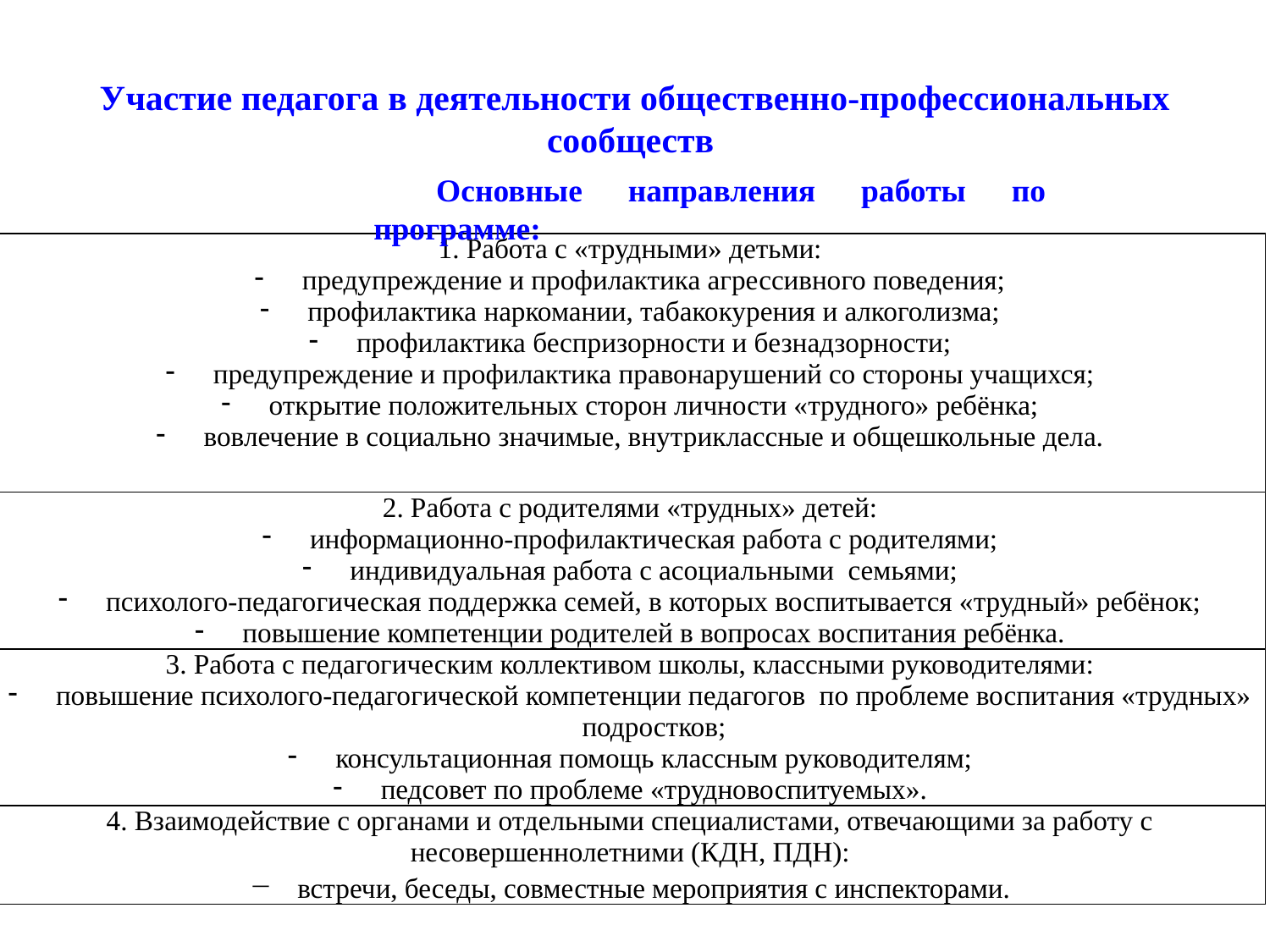

# Участие педагога в деятельности общественно-профессиональных сообществ
Основные направления работы по программе:
| 1. Работа с «трудными» детьми: предупреждение и профилактика агрессивного поведения; профилактика наркомании, табакокурения и алкоголизма; профилактика беспризорности и безнадзорности; предупреждение и профилактика правонарушений со стороны учащихся; открытие положительных сторон личности «трудного» ребёнка; вовлечение в социально значимые, внутриклассные и общешкольные дела. |
| --- |
| 2. Работа с родителями «трудных» детей: информационно-профилактическая работа с родителями; индивидуальная работа с асоциальными  семьями; психолого-педагогическая поддержка семей, в которых воспитывается «трудный» ребёнок; повышение компетенции родителей в вопросах воспитания ребёнка. |
| 3. Работа с педагогическим коллективом школы, классными руководителями: повышение психолого-педагогической компетенции педагогов  по проблеме воспитания «трудных» подростков; консультационная помощь классным руководителям; педсовет по проблеме «трудновоспитуемых». |
| 4. Взаимодействие с органами и отдельными специалистами, отвечающими за работу с несовершеннолетними (КДН, ПДН): встречи, беседы, совместные мероприятия с инспекторами. |